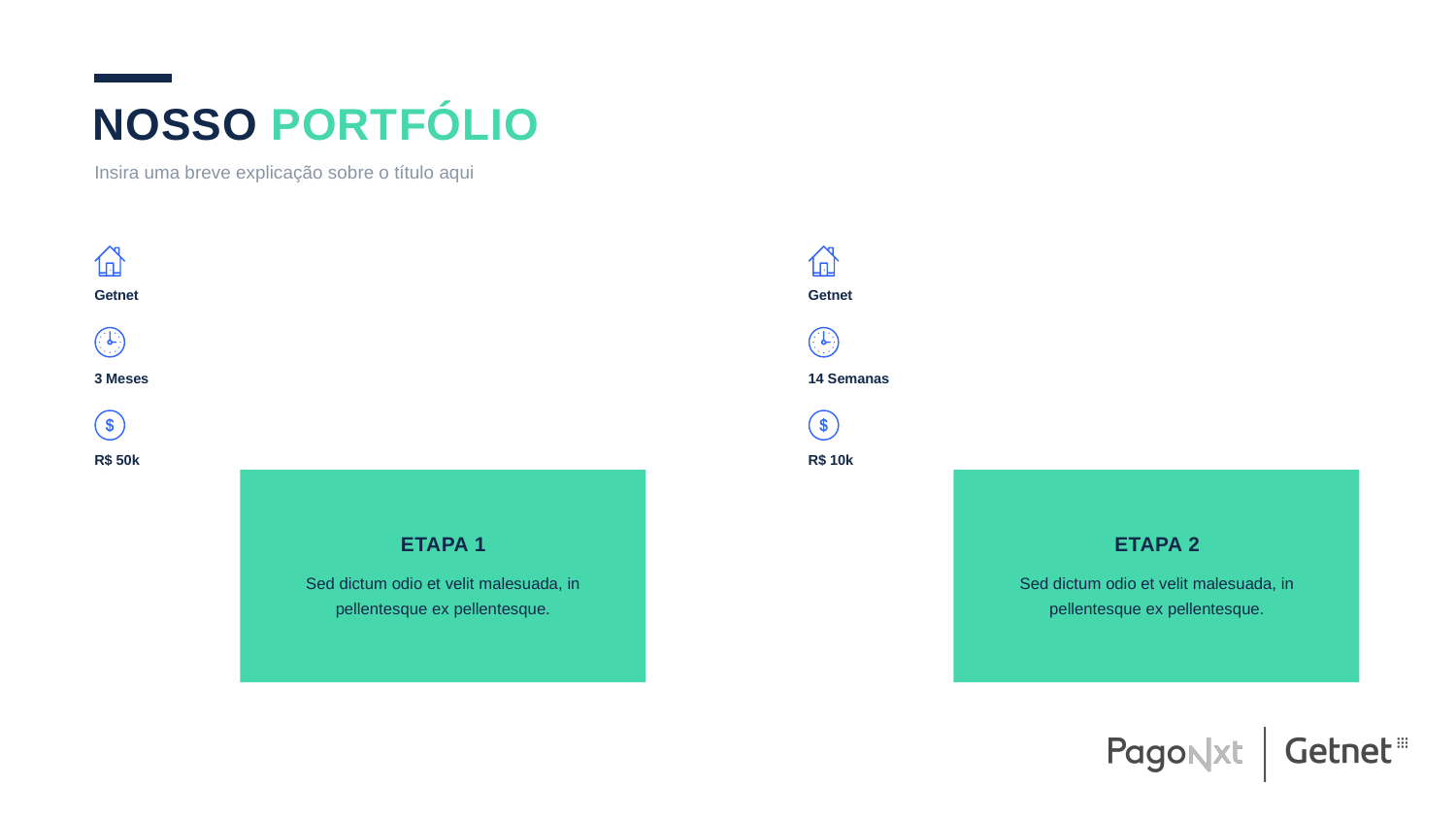

nosso portfólio
Insira uma breve explicação sobre o título aqui

Getnet
Getnet

3 Meses
14 Semanas

R$ 50k
R$ 10k

Etapa 1
Sed dictum odio et velit malesuada, in pellentesque ex pellentesque.
Etapa 2
Sed dictum odio et velit malesuada, in pellentesque ex pellentesque.